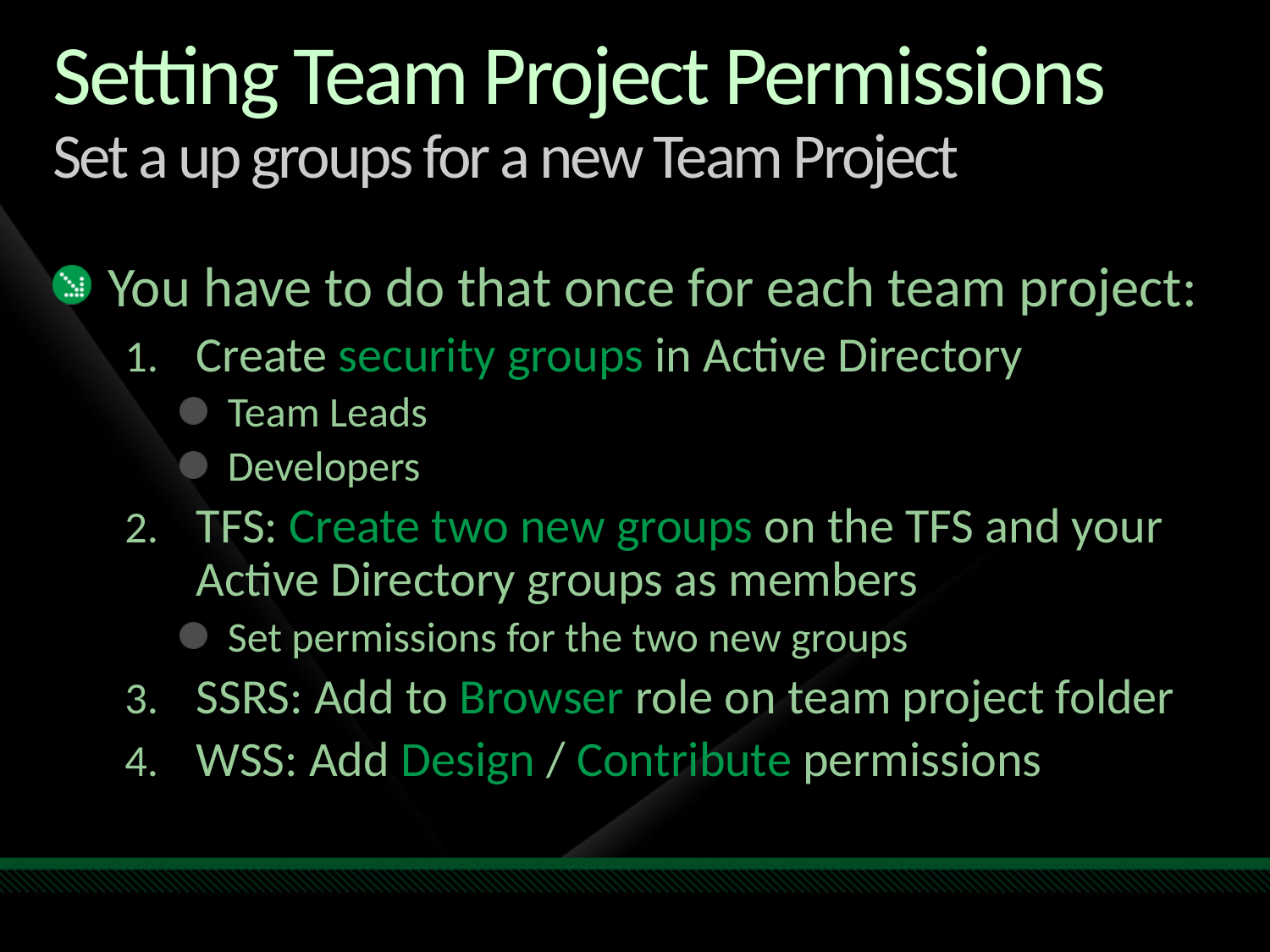

# Setting Team Project Permissions Set a up groups for a new Team Project

You have to do that once for each team project:
Create security groups in Active Directory
Team Leads
Developers
TFS: Create two new groups on the TFS and your Active Directory groups as members
Set permissions for the two new groups
SSRS: Add to Browser role on team project folder
WSS: Add Design / Contribute permissions